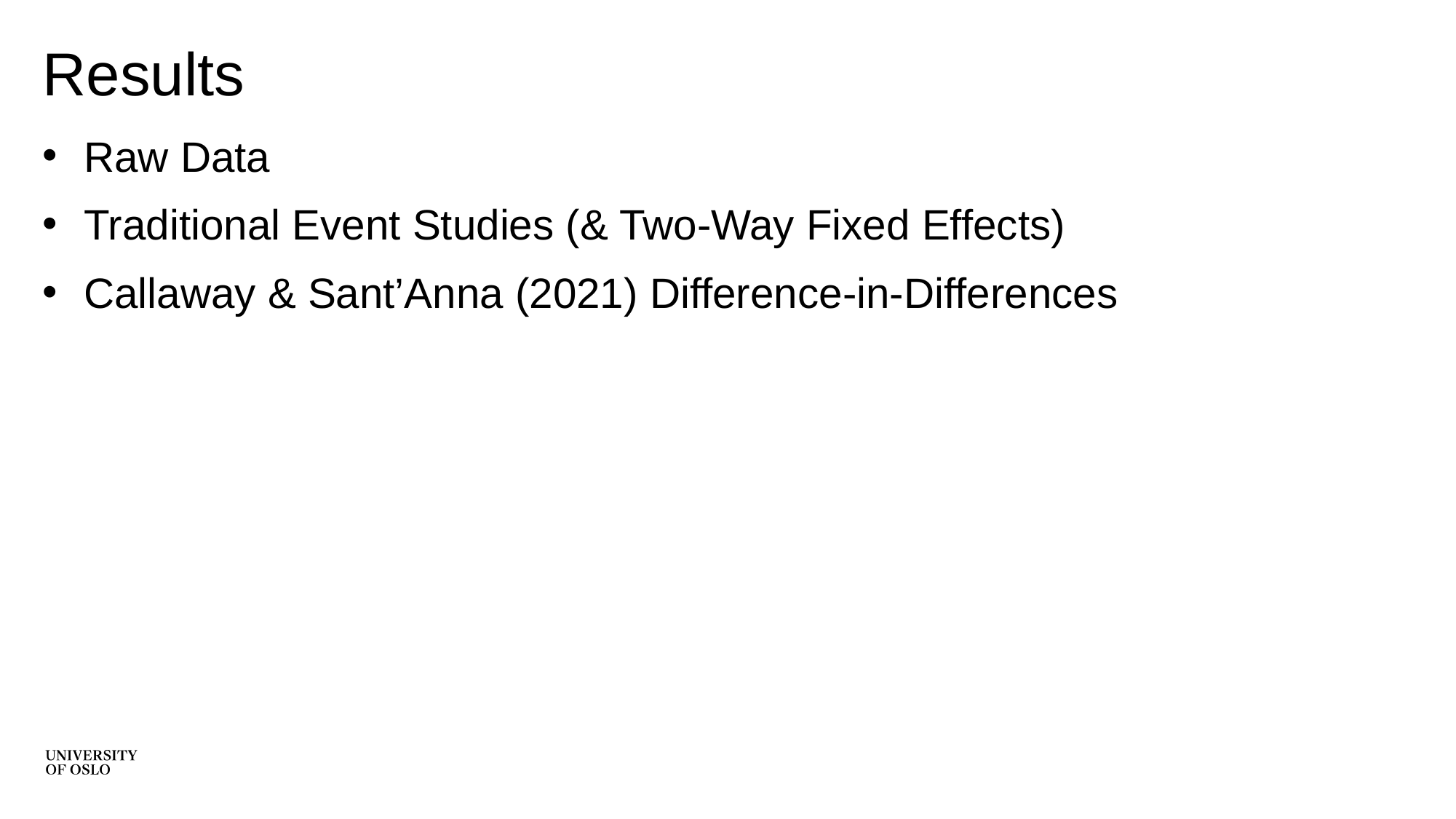

# Results
Raw Data
Traditional Event Studies (& Two-Way Fixed Effects)
Callaway & Sant’Anna (2021) Difference-in-Differences